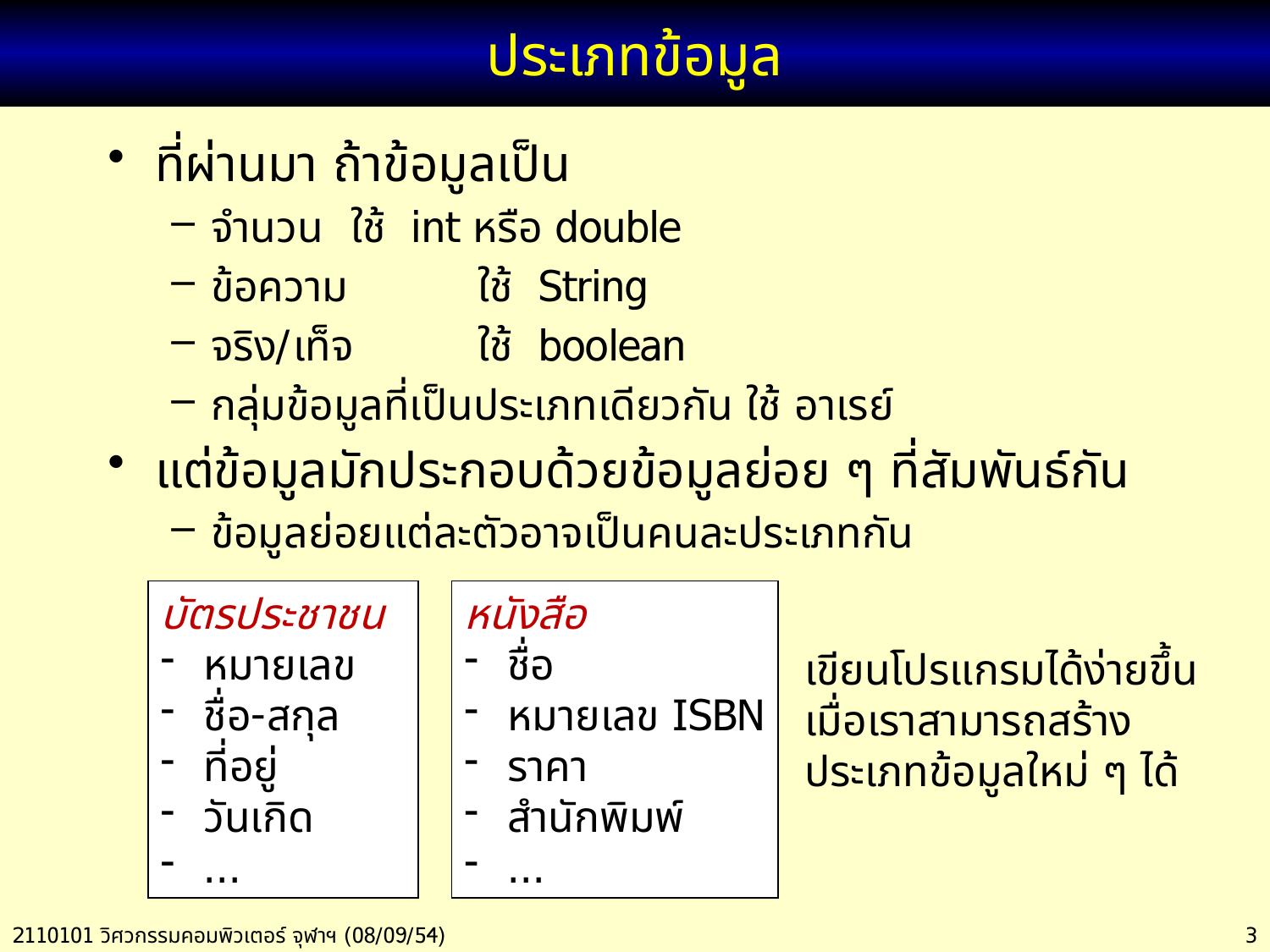

# ประเภทข้อมูล
ที่ผ่านมา ถ้าข้อมูลเป็น
จำนวน	 ใช้  int หรือ double
ข้อความ	 ใช้  String
จริง/เท็จ	 ใช้  boolean
กลุ่มข้อมูลที่เป็นประเภทเดียวกัน ใช้ อาเรย์
แต่ข้อมูลมักประกอบด้วยข้อมูลย่อย ๆ ที่สัมพันธ์กัน
ข้อมูลย่อยแต่ละตัวอาจเป็นคนละประเภทกัน
บัตรประชาชน
 หมายเลข
 ชื่อ-สกุล
 ที่อยู่
 วันเกิด
 ...
หนังสือ
 ชื่อ
 หมายเลข ISBN
 ราคา
 สำนักพิมพ์
 ...
เขียนโปรแกรมได้ง่ายขึ้น เมื่อเราสามารถสร้างประเภทข้อมูลใหม่ ๆ ได้